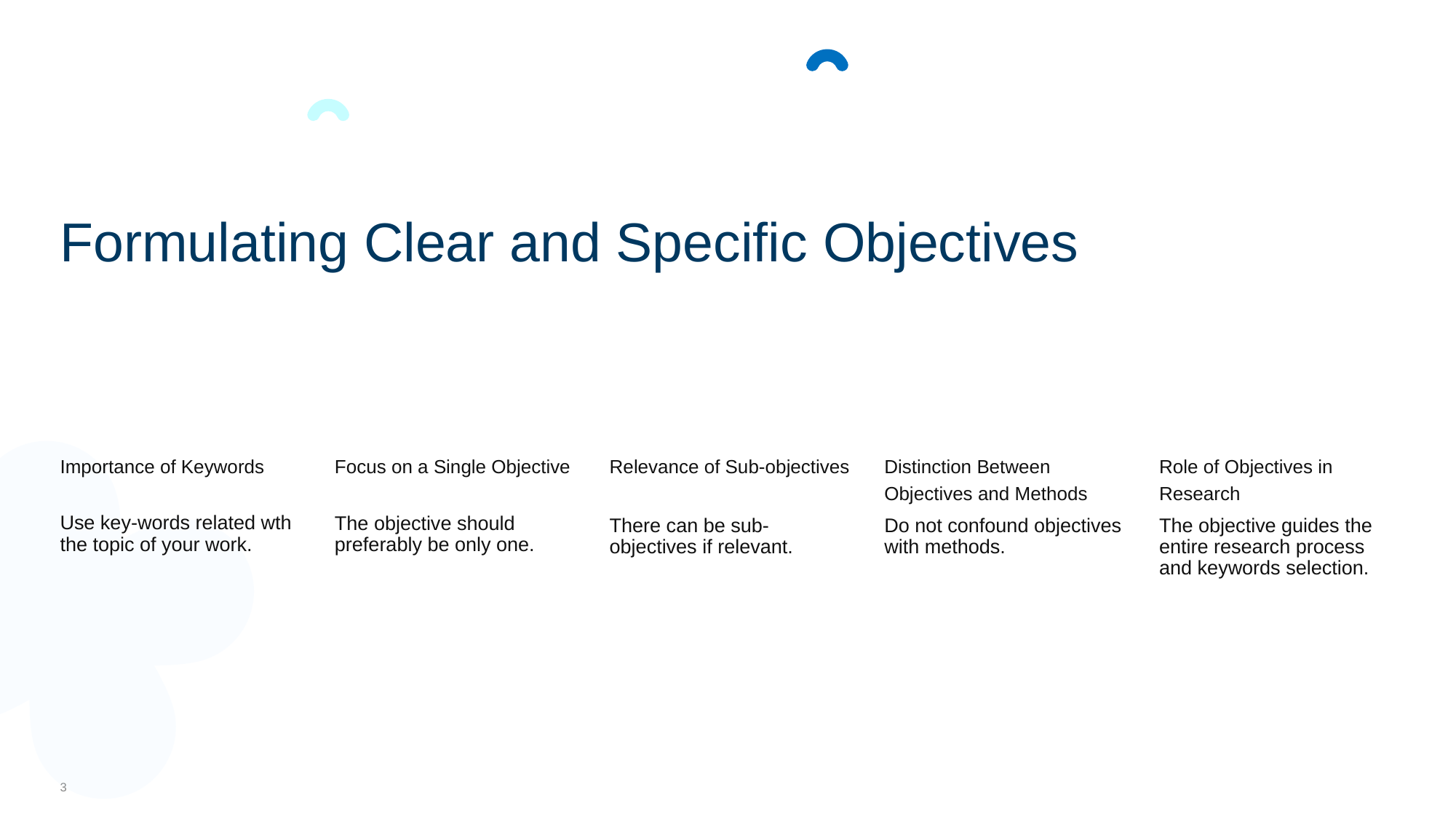

Formulating Clear and Specific Objectives

Focus on a Single Objective
Relevance of Sub-objectives
Distinction Between Objectives and Methods
Role of Objectives in Research
Importance of Keywords
Use key-words related wth the topic of your work.
The objective should preferably be only one.
There can be sub-objectives if relevant.
Do not confound objectives with methods.
The objective guides the entire research process and keywords selection.
3